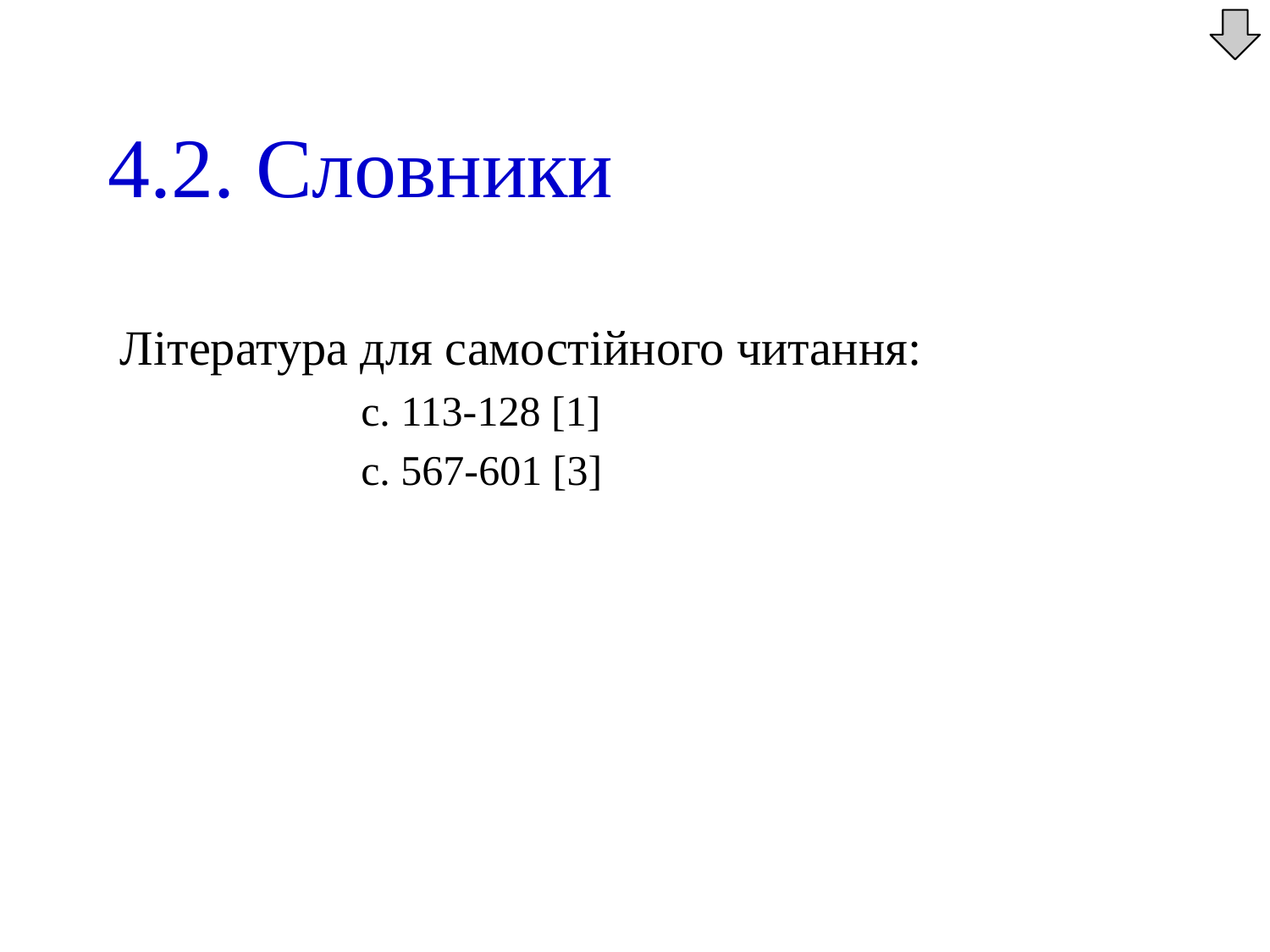

4.2. Словники
Література для самостійного читання:
		 с. 113-128 [1]
		 с. 567-601 [3]